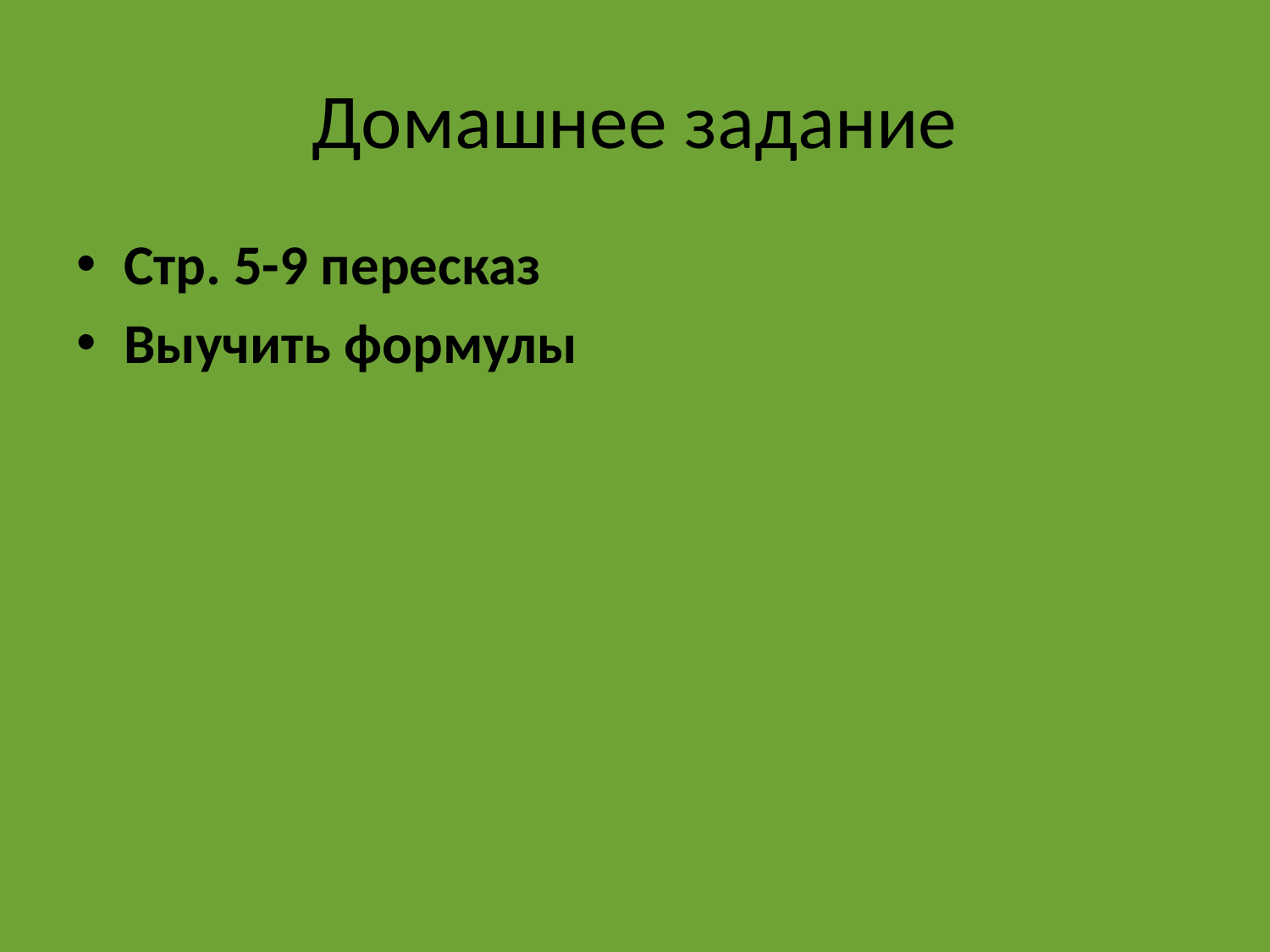

# Домашнее задание
Стр. 5-9 пересказ
Выучить формулы